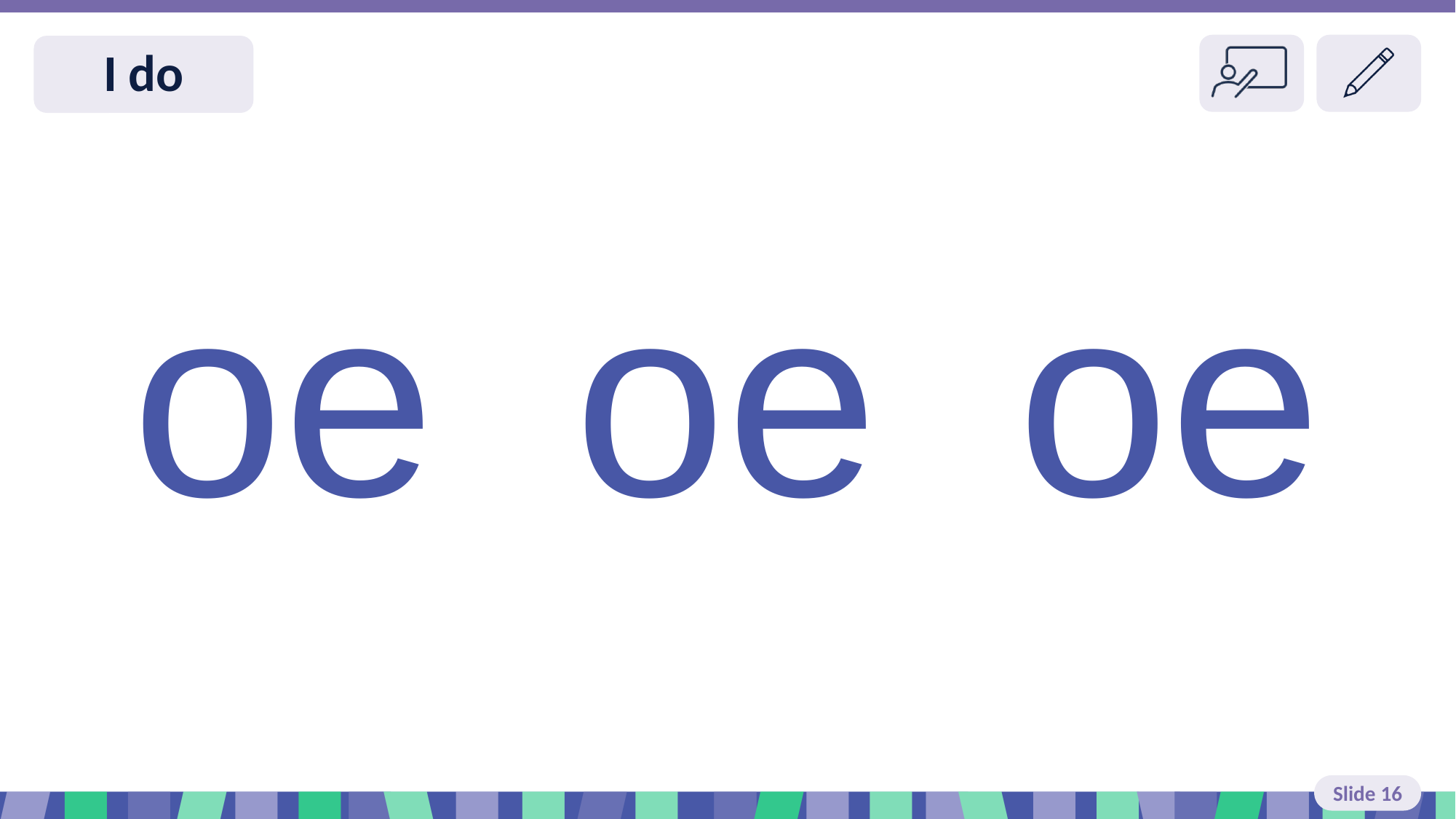

Slide 16 I do
 oe
 oe
 oe